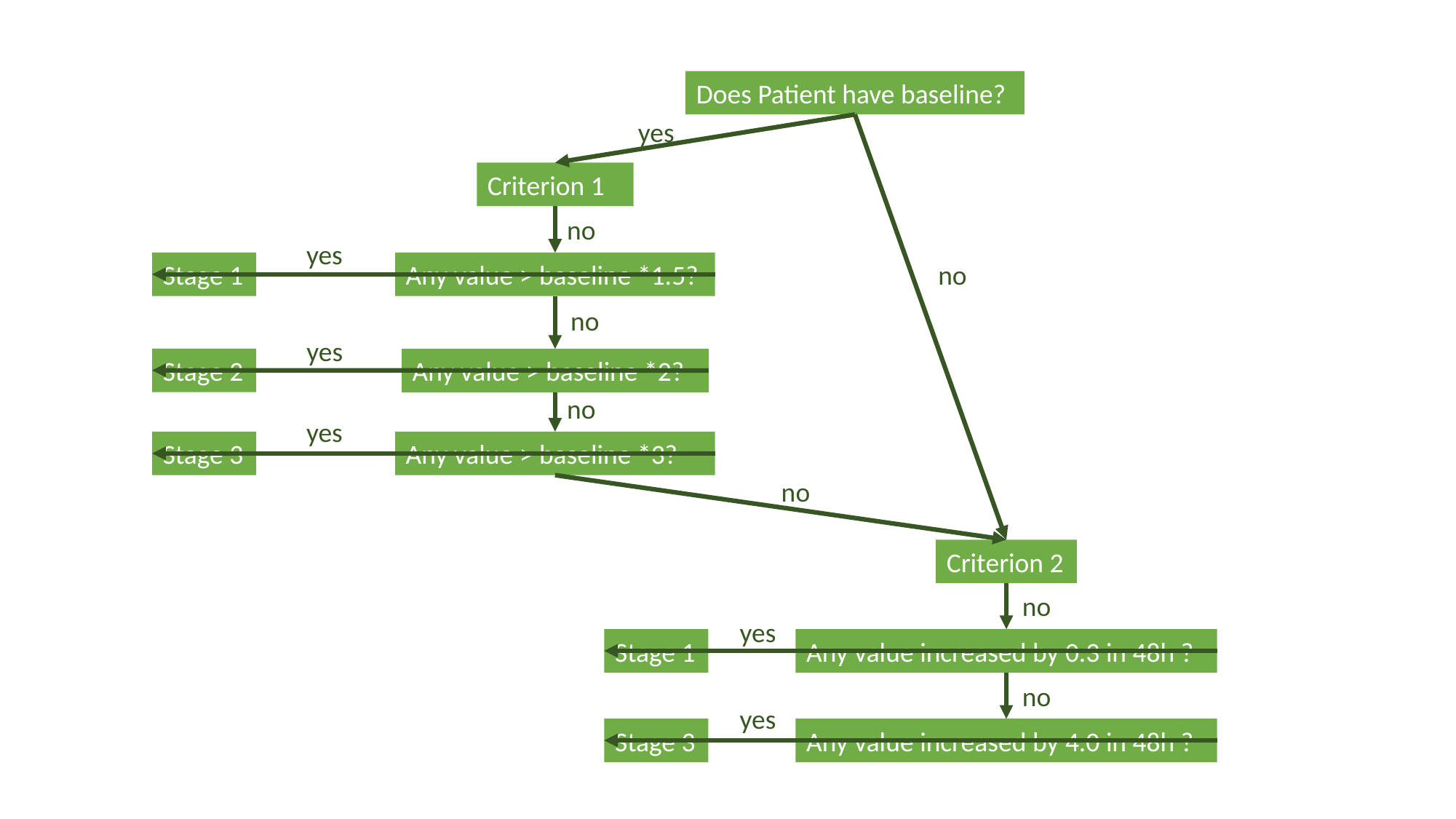

Does Patient have baseline?
yes
Criterion 1
no
yes
Stage 1
Any value > baseline *1.5?
no
no
yes
Stage 2
Any value > baseline *2?
no
yes
Stage 3
Any value > baseline *3?
no
Criterion 2
no
yes
Stage 1
Any value increased by 0.3 in 48h ?
no
yes
Stage 3
Any value increased by 4.0 in 48h ?